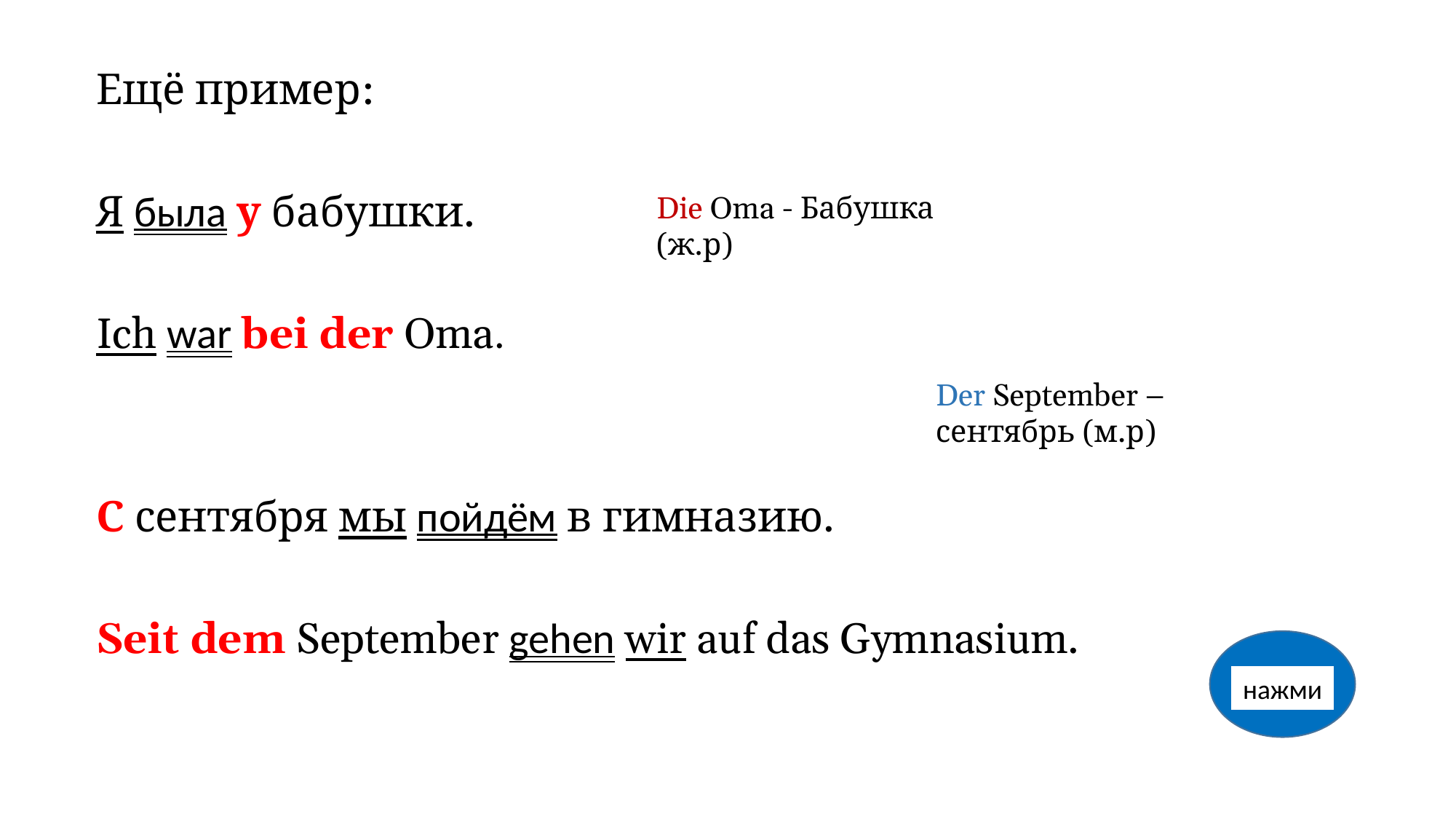

Ещё пример:

Я была у бабушки.

Ich war bei der Oma.

С сентября мы пойдём в гимназию.

Seit dem September gehen wir auf das Gymnasium.

Die Oma - Бабушка (ж.р)
Der September – сентябрь (м.р)

нажми